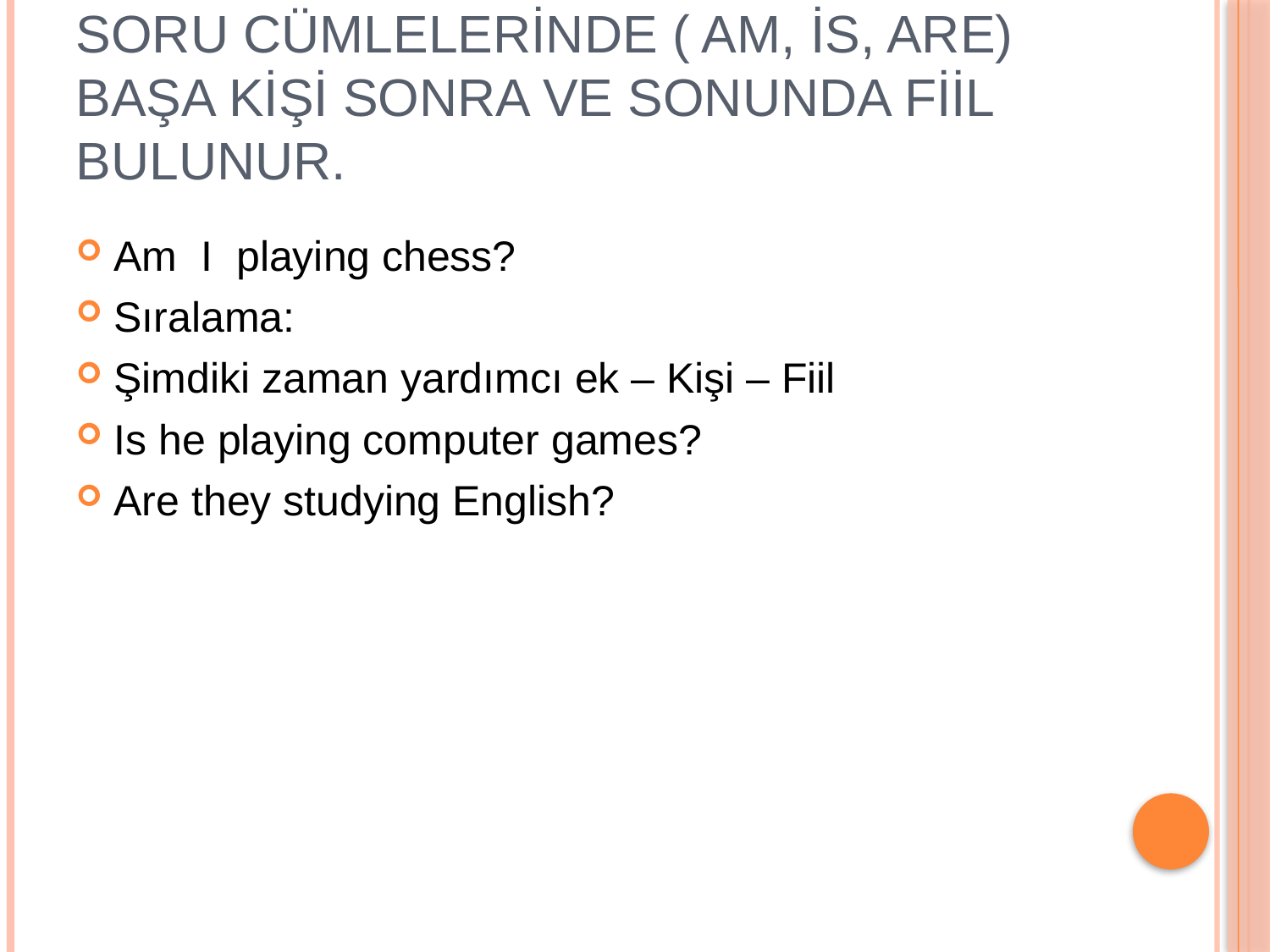

# Soru cümlelerinde ( am, is, are) başa kişi sonra ve sonunda fiil bulunur.
Am  I  playing chess?
Sıralama:
Şimdiki zaman yardımcı ek – Kişi – Fiil
Is he playing computer games?
Are they studying English?